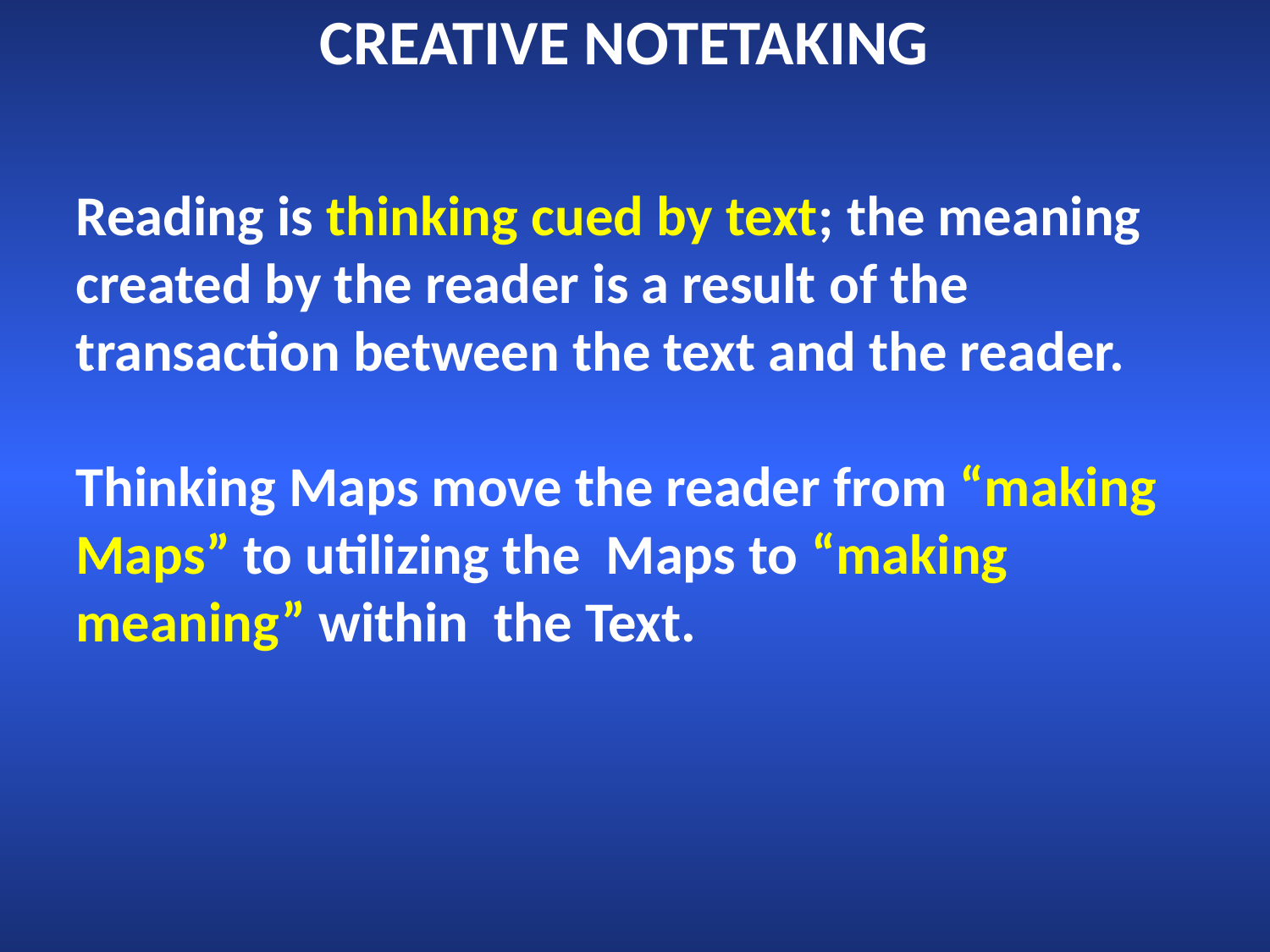

CREATIVE NOTETAKING

Reading is thinking cued by text; the meaning created by the reader is a result of the transaction between the text and the reader.

Thinking Maps move the reader from “making Maps” to utilizing the  Maps to “making meaning” within  the Text.